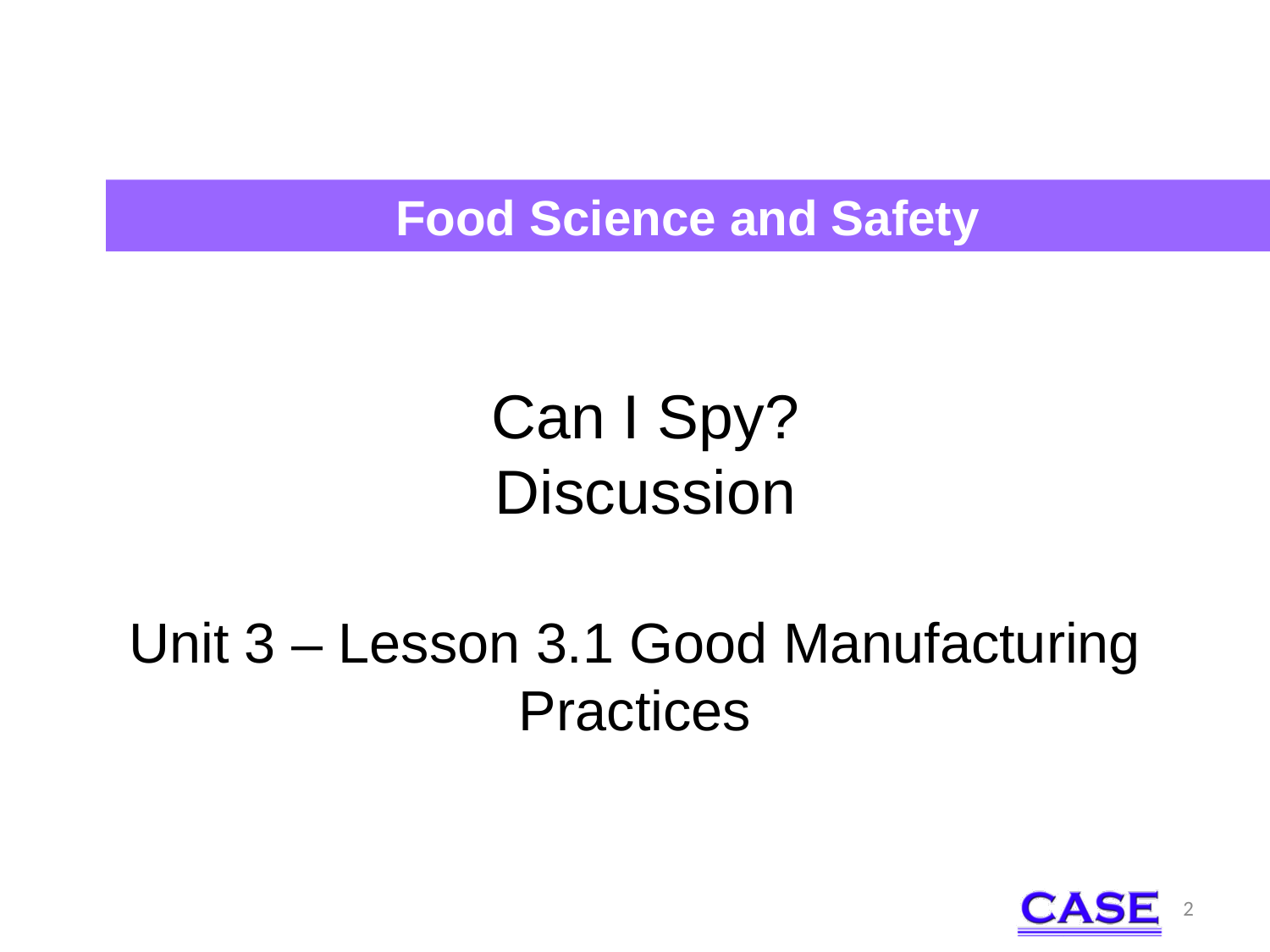

Food Science and Safety
# Can I Spy? Discussion
Unit 3 – Lesson 3.1 Good Manufacturing Practices
2